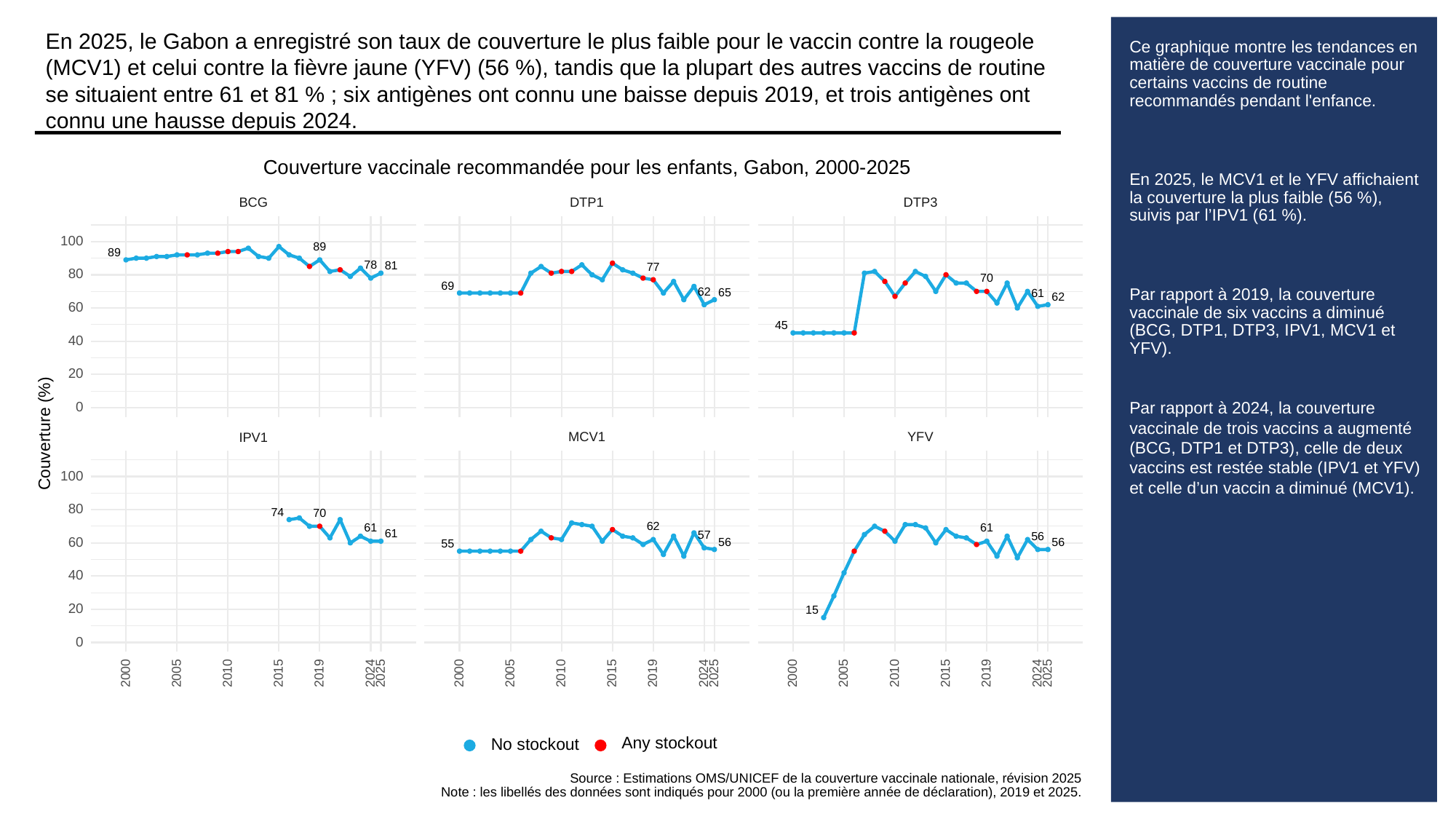

En 2025, le Gabon a enregistré son taux de couverture le plus faible pour le vaccin contre la rougeole (MCV1) et celui contre la fièvre jaune (YFV) (56 %), tandis que la plupart des autres vaccins de routine se situaient entre 61 et 81 % ; six antigènes ont connu une baisse depuis 2019, et trois antigènes ont connu une hausse depuis 2024.
# Ce graphique montre les tendances en matière de couverture vaccinale pour certains vaccins de routine recommandés pendant l'enfance.

En 2025, le MCV1 et le YFV affichaient la couverture la plus faible (56 %), suivis par l’IPV1 (61 %).

Par rapport à 2019, la couverture vaccinale de six vaccins a diminué (BCG, DTP1, DTP3, IPV1, MCV1 et YFV).

Par rapport à 2024, la couverture vaccinale de trois vaccins a augmenté (BCG, DTP1 et DTP3), celle de deux vaccins est restée stable (IPV1 et YFV) et celle d’un vaccin a diminué (MCV1).

Couverture vaccinale recommandée pour les enfants, Gabon, 2000-2025
BCG
DTP3
DTP1

100

89

89

78
81

77

80

70

69

62
65

61

62

60

45

40

20

0

Couverture (%)
MCV1
IPV1
YFV

100

80
74
70

62

61
61

61

57

56

60
56
56

55

40

20
15

0

2000
2005
2010
2015
2019
2024
2025
2000
2005
2010
2015
2019
2024
2025
2000
2005
2010
2015
2019
2024
2025
Any stockout
No stockout

Source : Estimations OMS/UNICEF de la couverture vaccinale nationale, révision 2025
Note : les libellés des données sont indiqués pour 2000 (ou la première année de déclaration), 2019 et 2025.